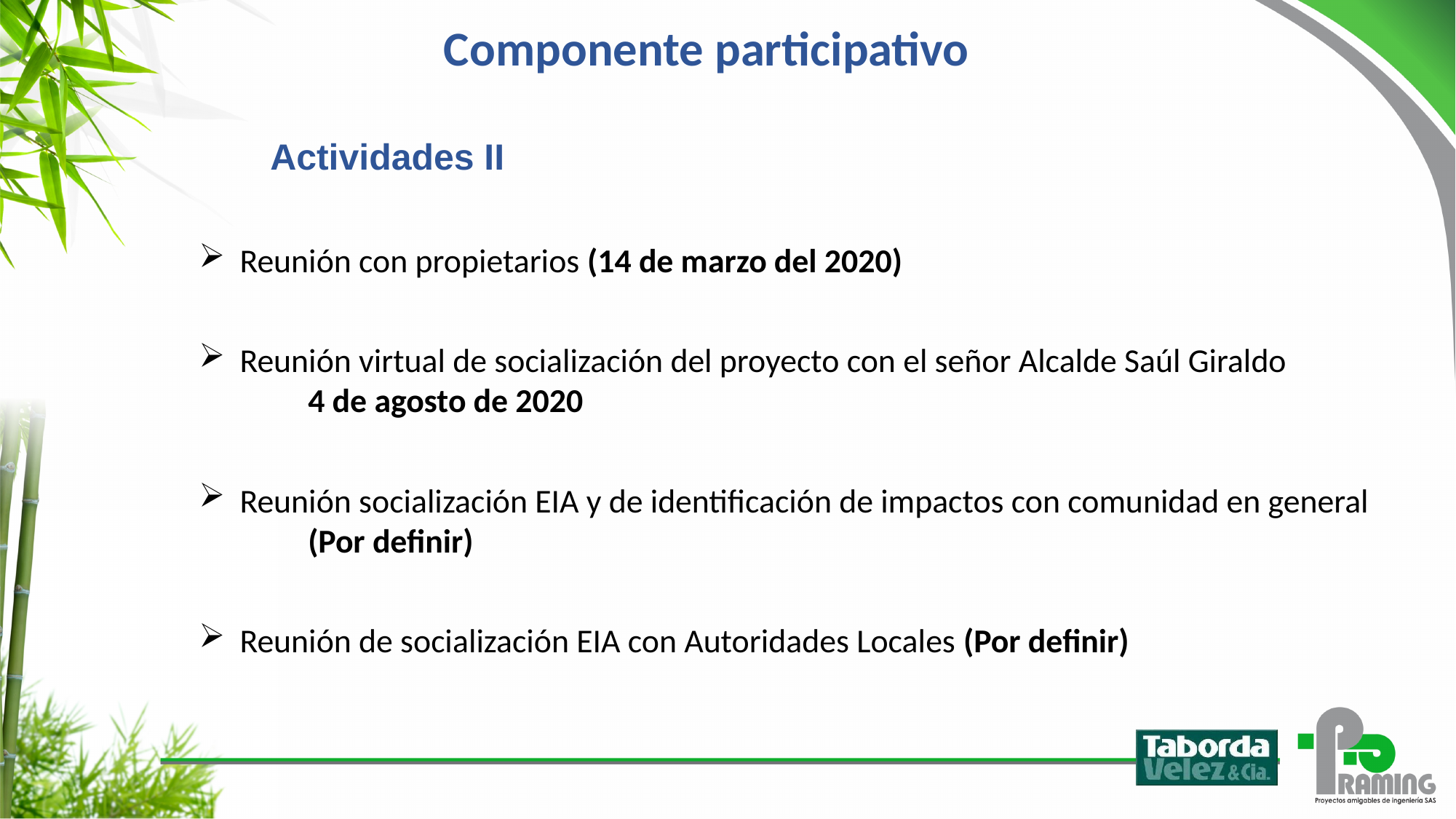

Componente participativo
Actividades II
Reunión con propietarios (14 de marzo del 2020)

Reunión virtual de socialización del proyecto con el señor Alcalde Saúl Giraldo
	4 de agosto de 2020

Reunión socialización EIA y de identificación de impactos con comunidad en general
	(Por definir)

Reunión de socialización EIA con Autoridades Locales (Por definir)